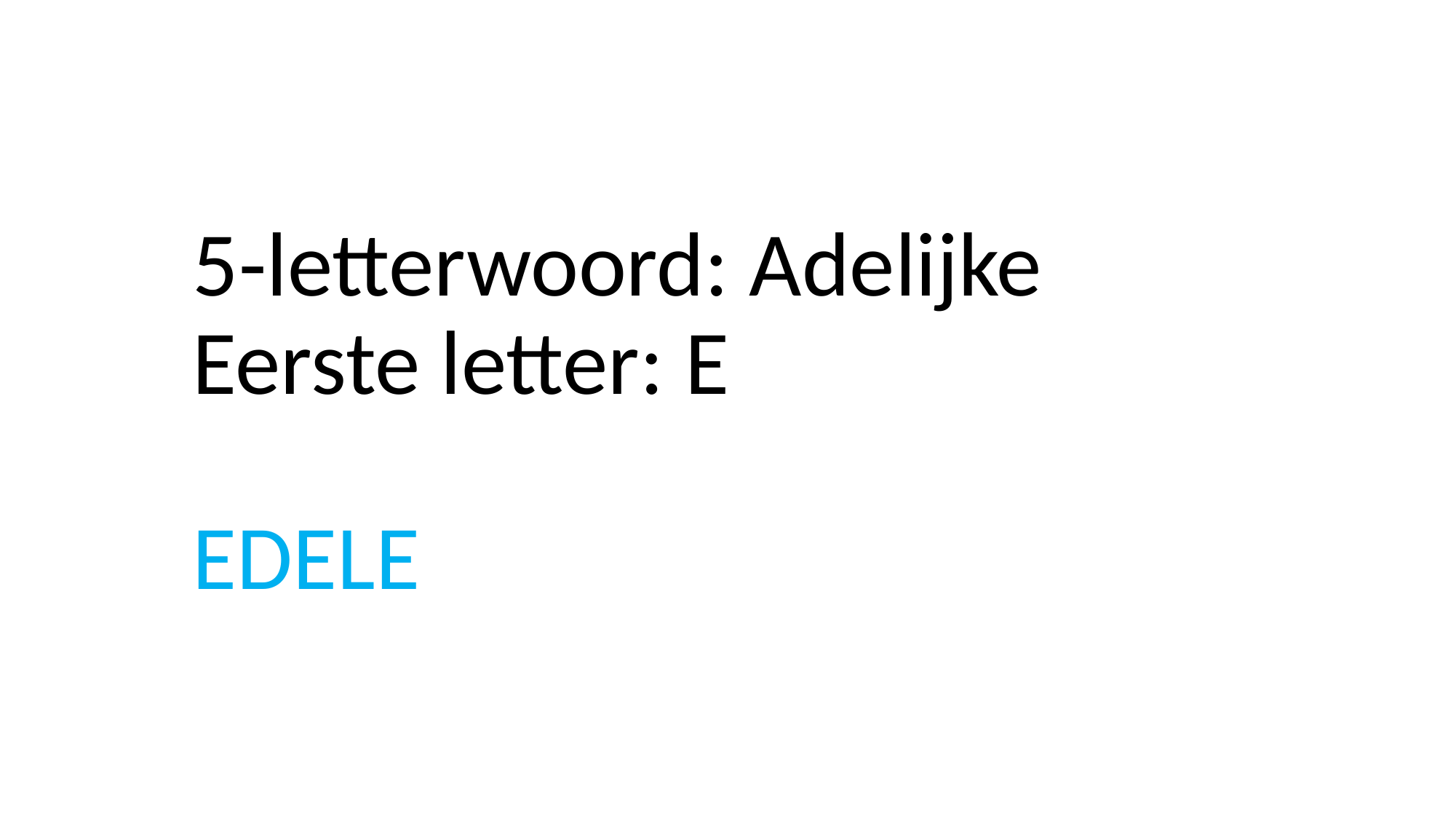

# 5-letterwoord: Adelijke Eerste letter: E
EDELE